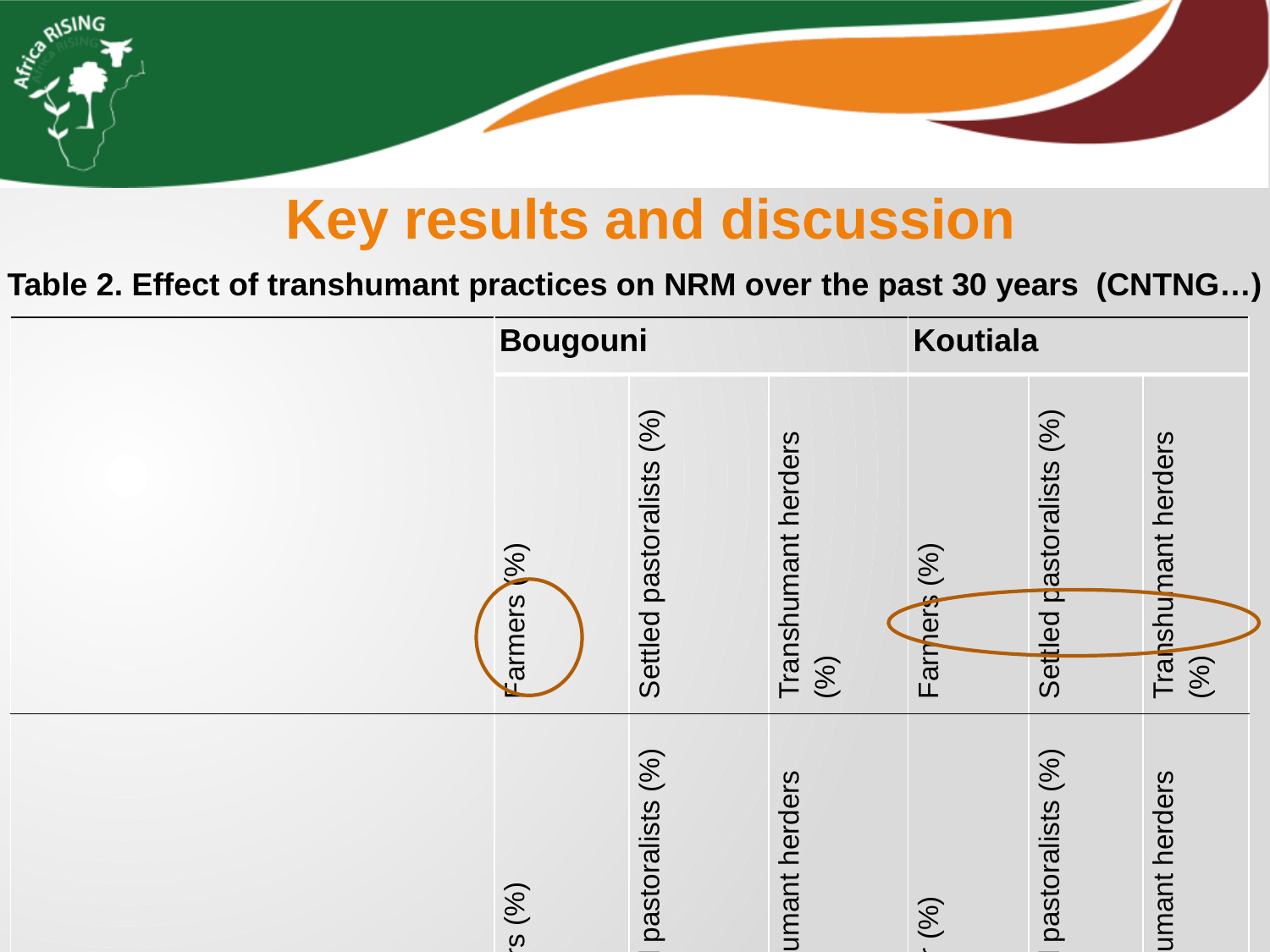

Key results and discussion
Table 2. Effect of transhumant practices on NRM over the past 30 years  (CNTNG…)
|  | Bougouni |  |  | Koutiala |  |  |
| --- | --- | --- | --- | --- | --- | --- |
|  | Farmers (%) | Settled pastoralists (%) | Transhumant herders (%) | Farmers (%) | Settled pastoralists (%) | Transhumant herders (%) |
|  | Farmers (%) | Settled pastoralists (%) | Transhumant herders (%) | Farmer (%) | Settled pastoralists (%) | Transhumant herders (%) |
| Soil fertility improvement |  |  |  |  |  |  |
| Increase | 46.7 | 11.8 | 20.8 | 41.5 | 55.6 | 62.5 |
| Decrease | 48.9 | 82.3 | 41.7 | 24.7 | 11.1 | 0 |
| No change | 4.4 | 5.9 | 37.5 | 33.8 | 33.3 | 37.5 |
| Annual production of vegetation |  |  |  |  |  |  |
| Increase | 0 | 5.9 | 8.4 | 0 | 5.6 | 0 |
| Decrease | 95.6 | 94.1 | 45.8 | 67.7 | 55.6 | 0 |
| No change | 4.4 | 0 | 45.8 | 32.3 | 38.8 | 100 |